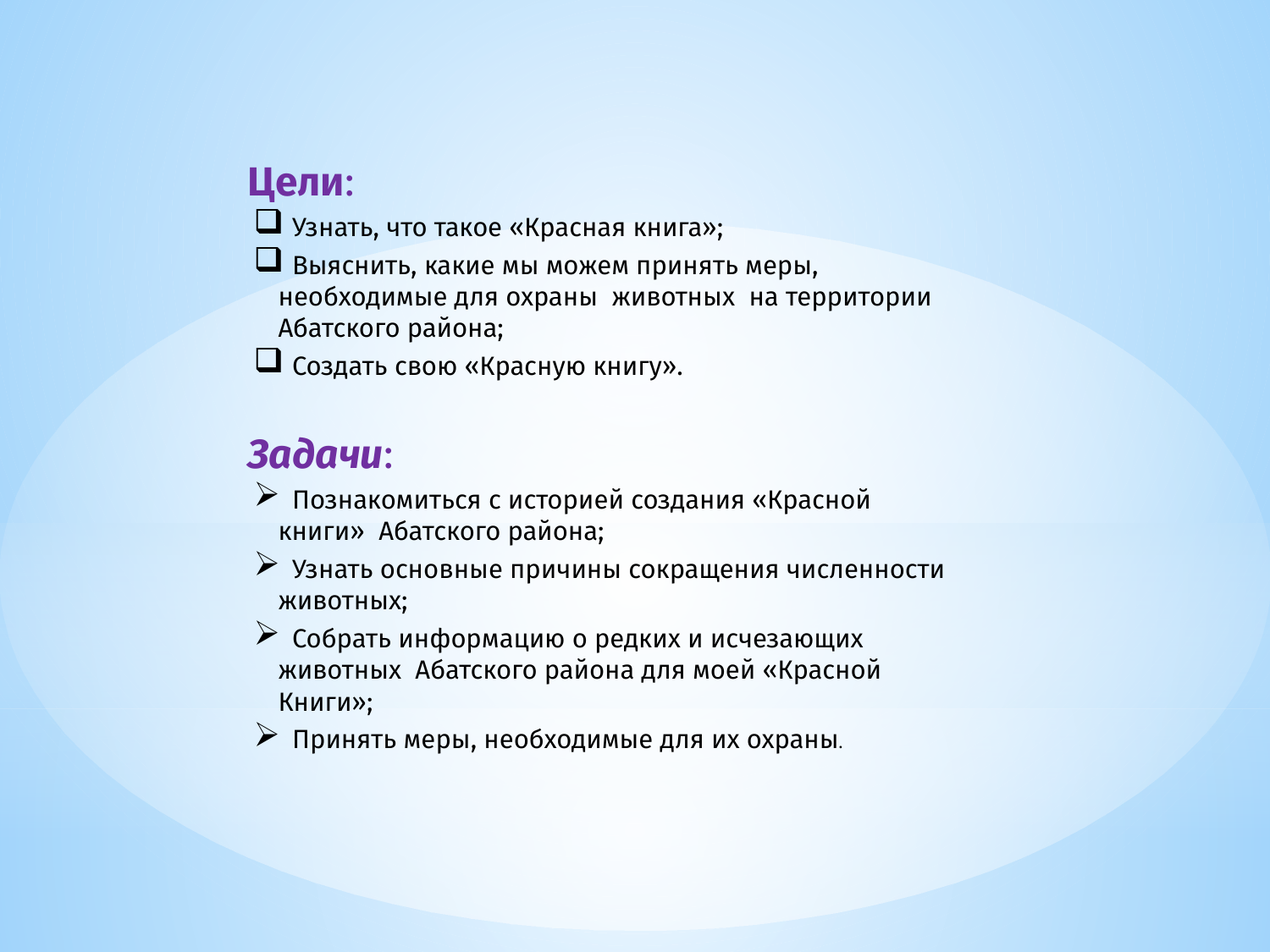

Цели:
  Узнать, что такое «Красная книга»;
  Выяснить, какие мы можем принять меры, необходимые для охраны  животных  на территории Абатского района;
  Создать свою «Красную книгу».

Задачи:
  Познакомиться с историей создания «Красной книги»  Абатского района;
  Узнать основные причины сокращения численности животных;
  Собрать информацию о редких и исчезающих  животных  Абатского района для моей «Красной Книги»;
  Принять меры, необходимые для их охраны.

#